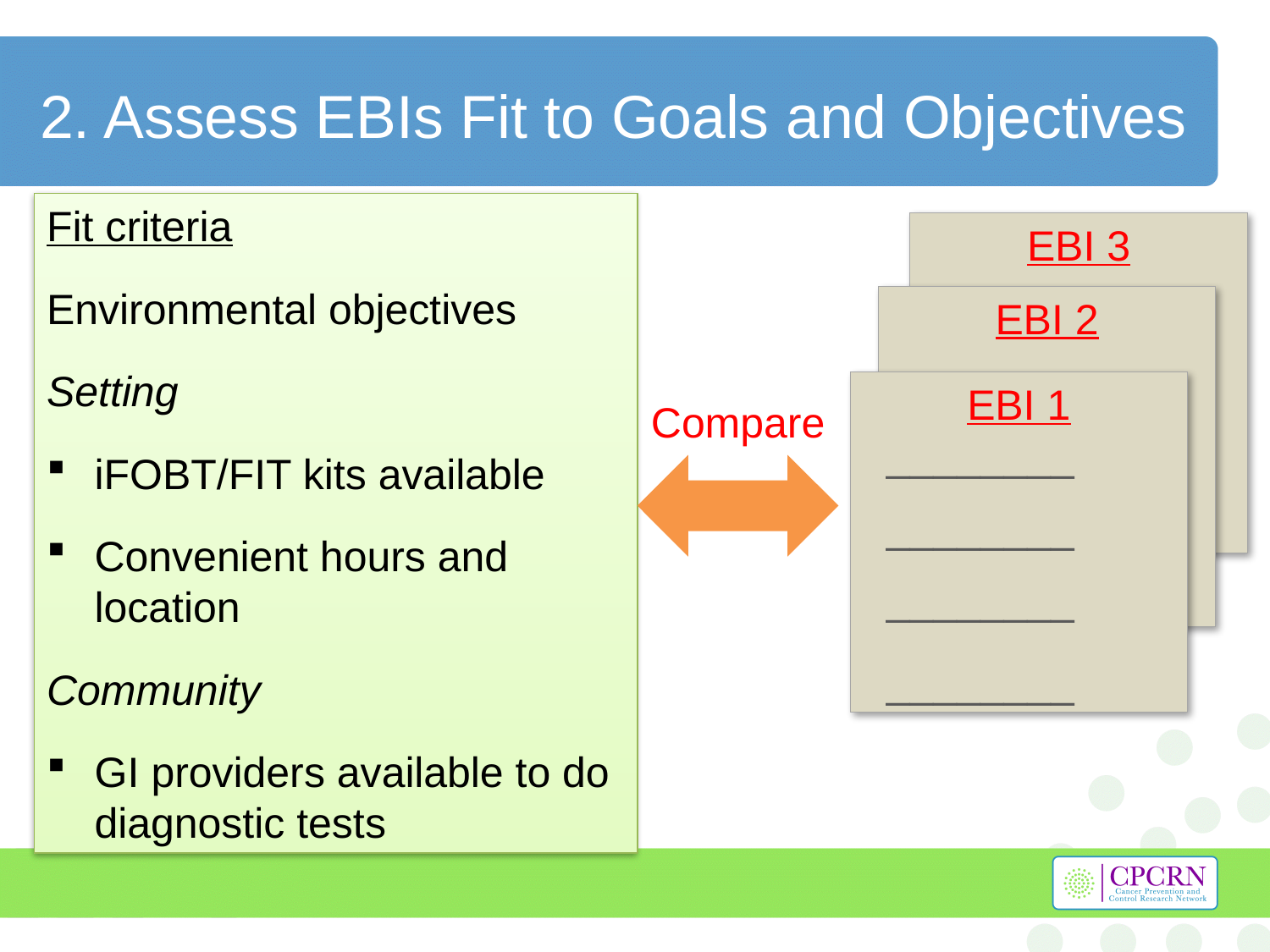

# 2. Assess EBIs Fit to Goals and Objectives
Fit criteria
Environmental objectives
Setting
iFOBT/FIT kits available
Convenient hours and location
Community
GI providers available to do diagnostic tests
EBI 3

  ________
  ________
  ________
EBI 2
  ________
  ________
  ________
  ________
EBI 1
  ________
  ________
  ________
  ________
Compare